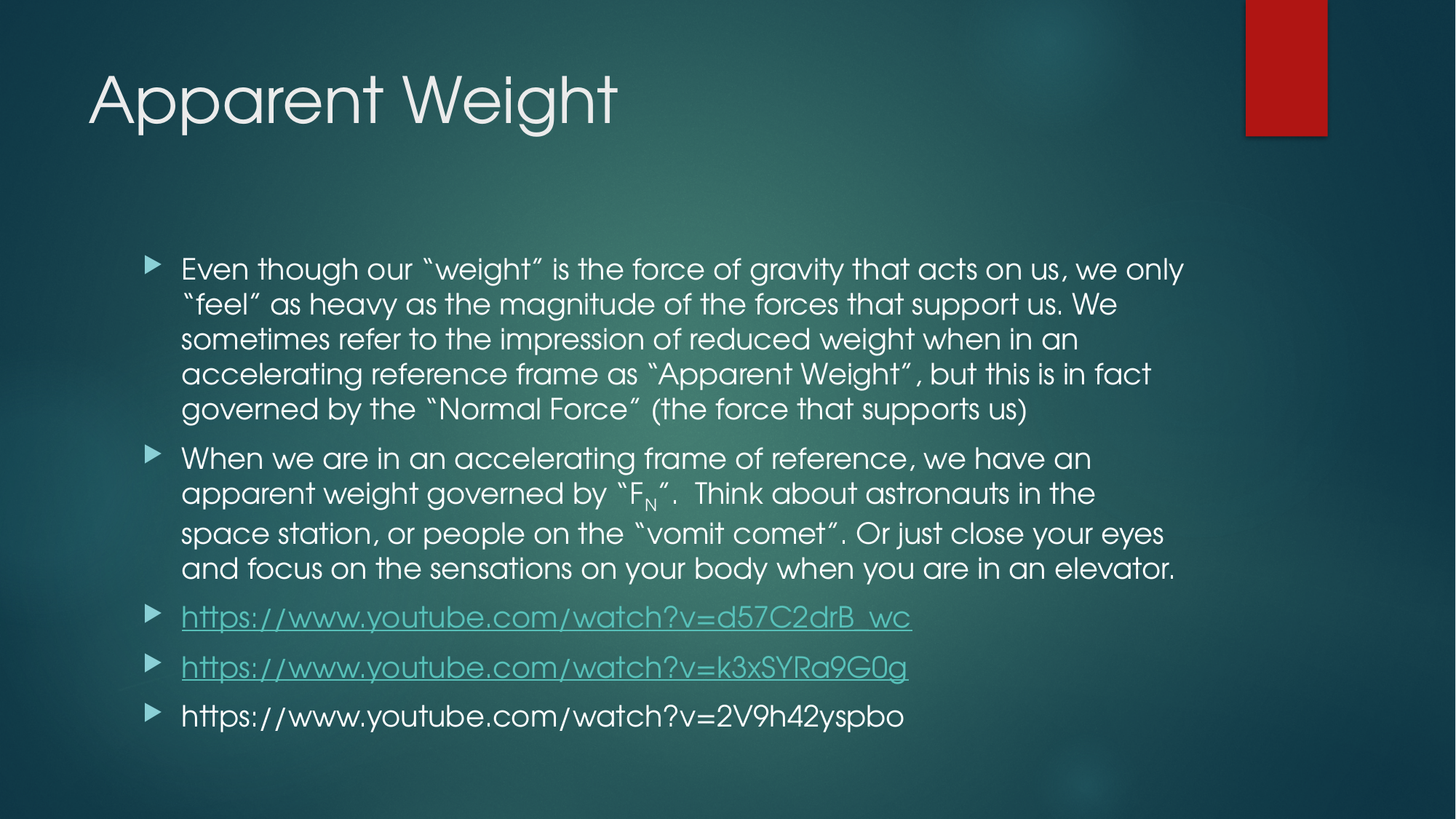

# Apparent Weight
Even though our “weight” is the force of gravity that acts on us, we only “feel” as heavy as the magnitude of the forces that support us. We sometimes refer to the impression of reduced weight when in an accelerating reference frame as “Apparent Weight”, but this is in fact governed by the “Normal Force” (the force that supports us)
When we are in an accelerating frame of reference, we have an apparent weight governed by “FN”.  Think about astronauts in the space station, or people on the “vomit comet”. Or just close your eyes and focus on the sensations on your body when you are in an elevator.
https://www.youtube.com/watch?v=d57C2drB_wc
https://www.youtube.com/watch?v=k3xSYRa9G0g
https://www.youtube.com/watch?v=2V9h42yspbo